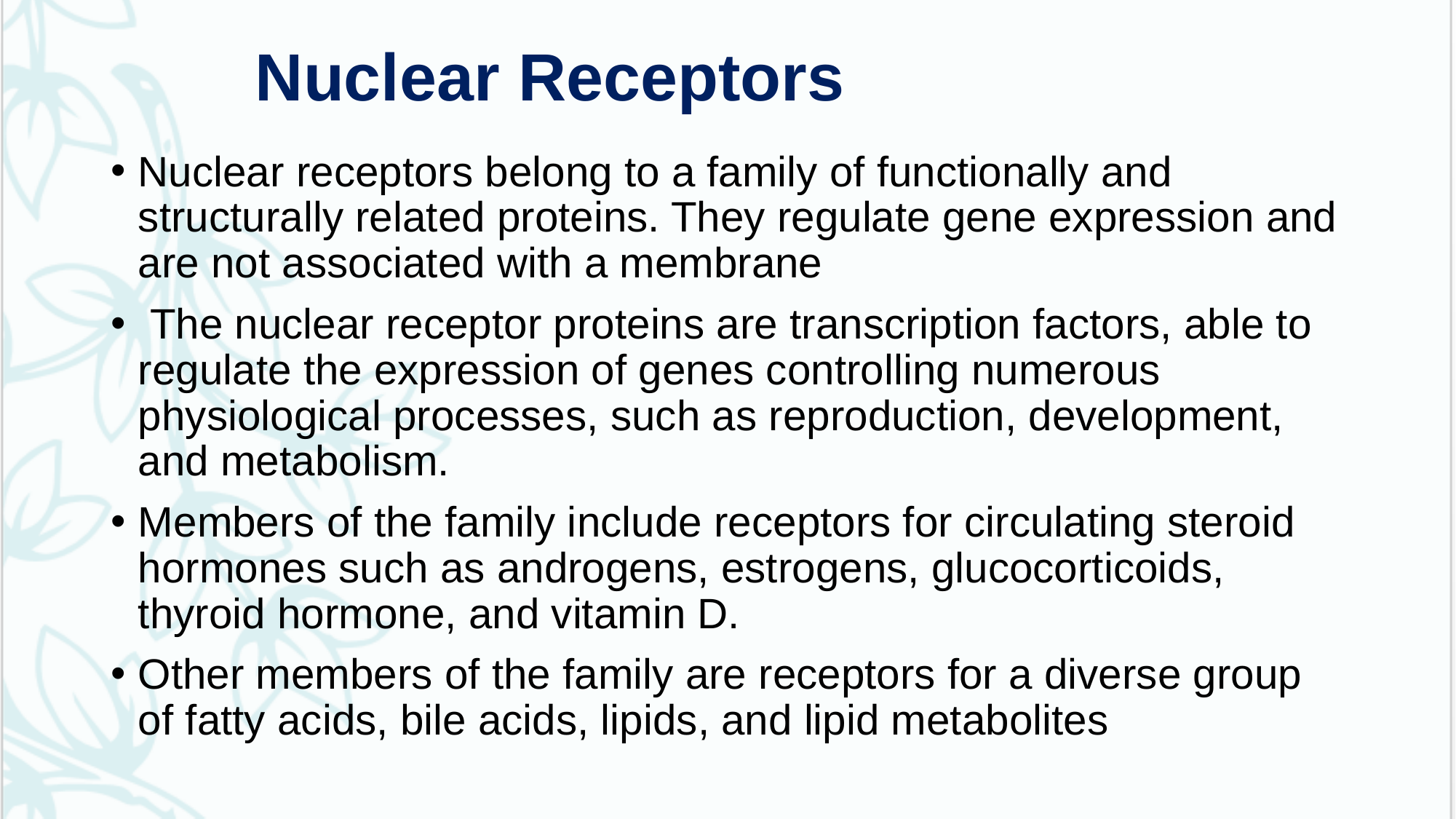

# Nuclear Receptors
Nuclear receptors belong to a family of functionally and structurally related proteins. They regulate gene expression and are not associated with a membrane
 The nuclear receptor proteins are transcription factors, able to regulate the expression of genes controlling numerous physiological processes, such as reproduction, development, and metabolism.
Members of the family include receptors for circulating steroid hormones such as androgens, estrogens, glucocorticoids, thyroid hormone, and vitamin D.
Other members of the family are receptors for a diverse group of fatty acids, bile acids, lipids, and lipid metabolites